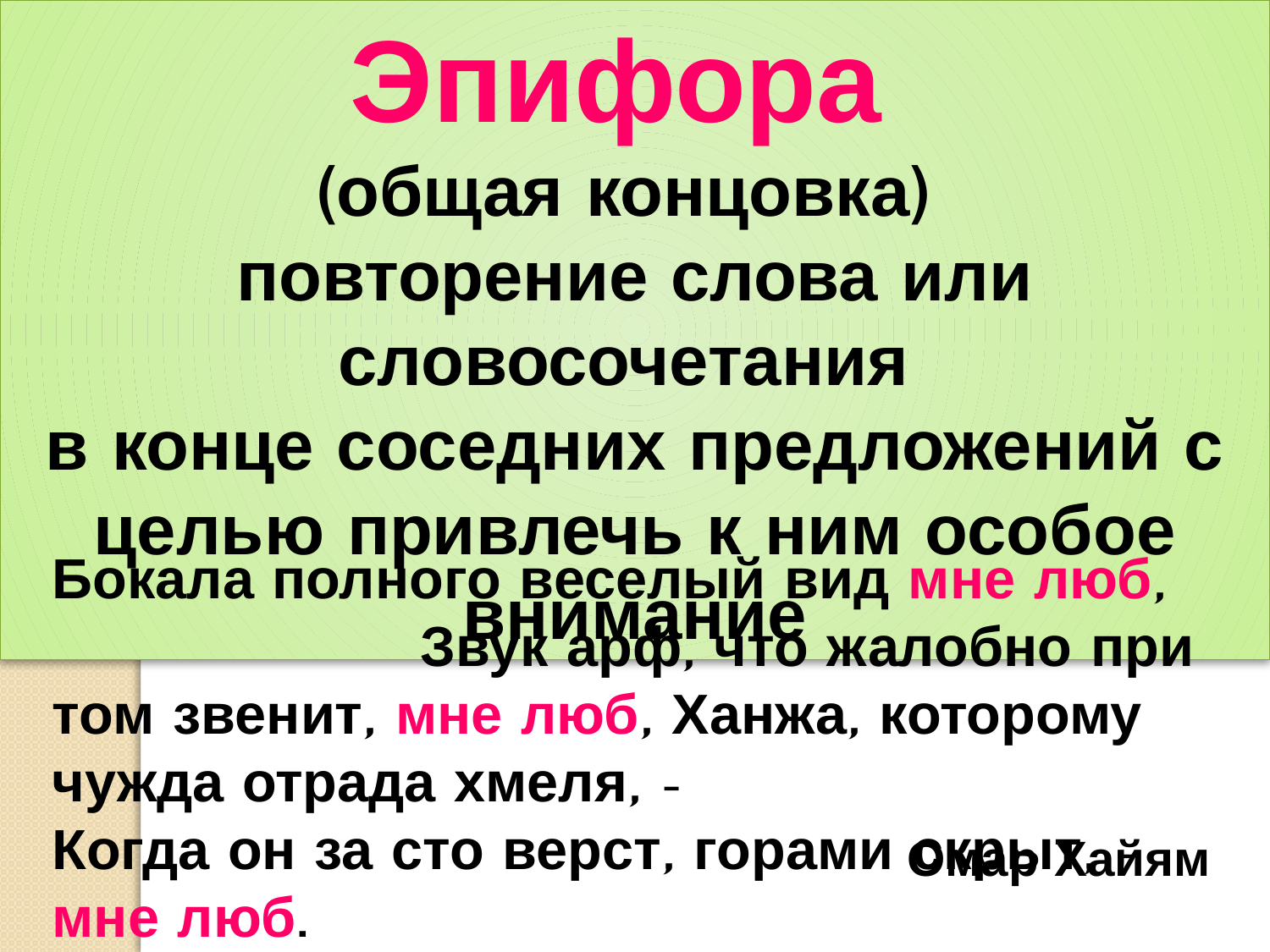

Эпифора
(общая концовка)
повторение слова или словосочетания
в конце соседних предложений с целью привлечь к ним особое внимание
Бокала полного веселый вид мне люб,                          Звук арф, что жалобно при том звенит, мне люб, Ханжа, которому чужда отрада хмеля, -                         Когда он за сто верст, горами скрыт, - мне люб.
Омар Хайям